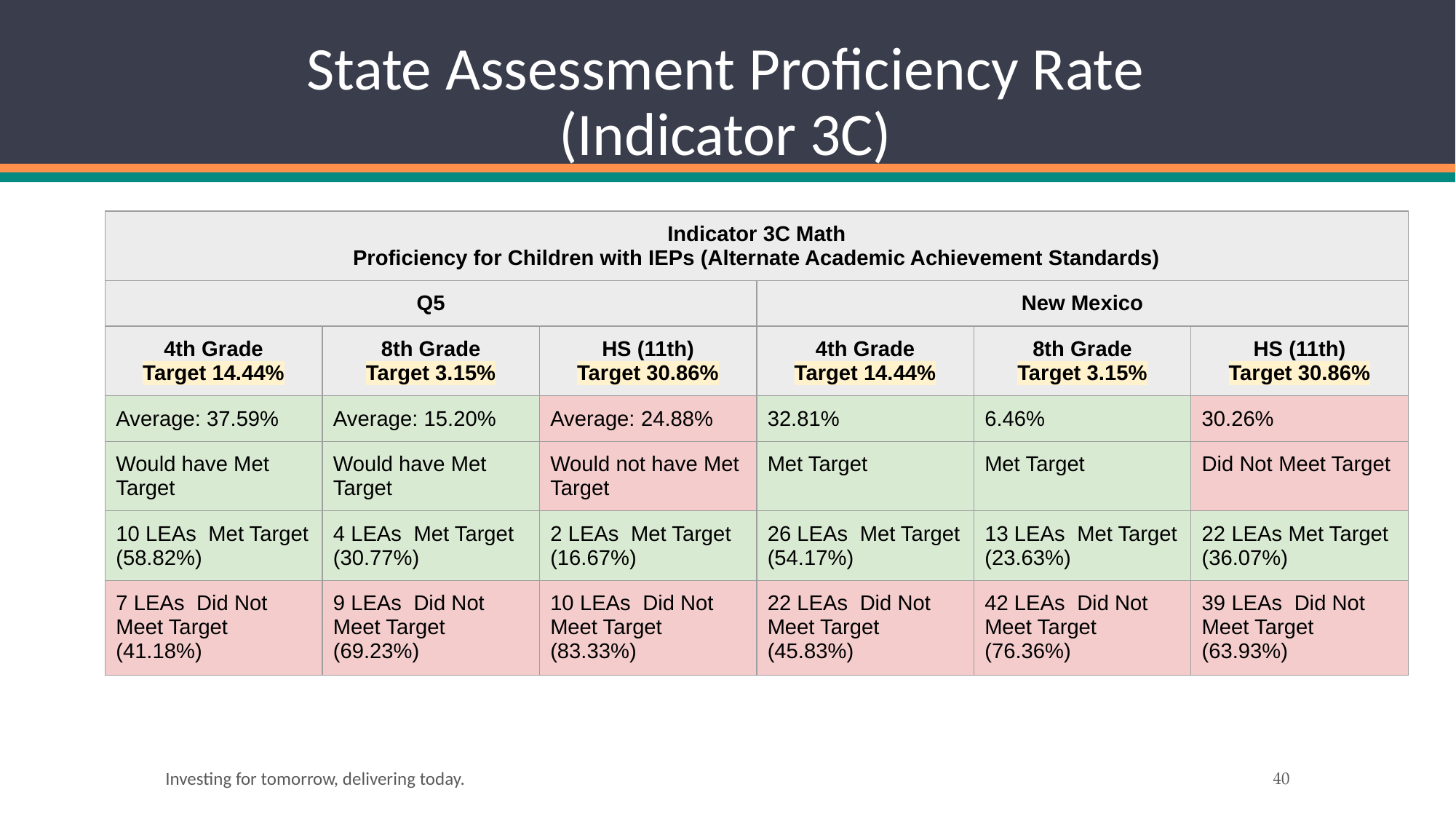

# State Assessment Proficiency Rate (Indicator 3C)
| Indicator 3C Math Proficiency for Children with IEPs (Alternate Academic Achievement Standards) |  |  |  |  |  |
| --- | --- | --- | --- | --- | --- |
| Q5 |  |  | New Mexico |  |  |
| 4th Grade Target 14.44% | 8th Grade Target 3.15% | HS (11th) Target 30.86% | 4th Grade Target 14.44% | 8th Grade Target 3.15% | HS (11th) Target 30.86% |
| Average: 37.59% | Average: 15.20% | Average: 24.88% | 32.81% | 6.46% | 30.26% |
| Would have Met Target | Would have Met Target | Would not have Met Target | Met Target | Met Target | Did Not Meet Target |
| 10 LEAs Met Target (58.82%) | 4 LEAs Met Target (30.77%) | 2 LEAs Met Target (16.67%) | 26 LEAs Met Target (54.17%) | 13 LEAs Met Target (23.63%) | 22 LEAs Met Target (36.07%) |
| 7 LEAs Did Not Meet Target (41.18%) | 9 LEAs Did Not Meet Target (69.23%) | 10 LEAs Did Not Meet Target (83.33%) | 22 LEAs Did Not Meet Target (45.83%) | 42 LEAs Did Not Meet Target (76.36%) | 39 LEAs Did Not Meet Target (63.93%) |
Investing for tomorrow, delivering today.
40